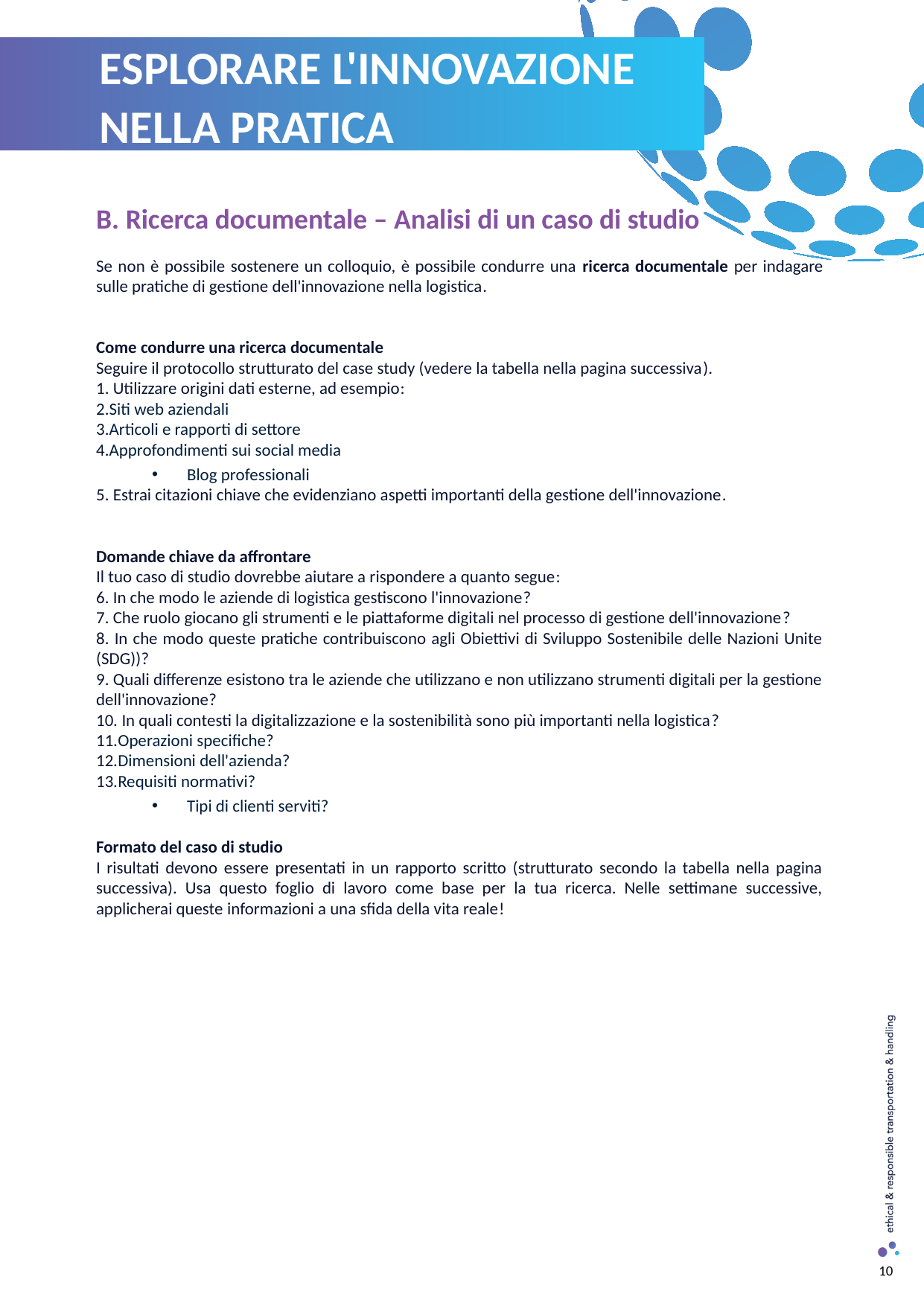

ESPLORARE L'INNOVAZIONE NELLA PRATICA
B. Ricerca documentale – Analisi di un caso di studio

Se non è possibile sostenere un colloquio, è possibile condurre una ricerca documentale per indagare sulle pratiche di gestione dell'innovazione nella logistica.

Come condurre una ricerca documentale
Seguire il protocollo strutturato del case study (vedere la tabella nella pagina successiva).
 Utilizzare origini dati esterne, ad esempio:
Siti web aziendali
Articoli e rapporti di settore
Approfondimenti sui social media
Blog professionali
 Estrai citazioni chiave che evidenziano aspetti importanti della gestione dell'innovazione.

Domande chiave da affrontare
Il tuo caso di studio dovrebbe aiutare a rispondere a quanto segue:
 In che modo le aziende di logistica gestiscono l'innovazione?
 Che ruolo giocano gli strumenti e le piattaforme digitali nel processo di gestione dell'innovazione?
 In che modo queste pratiche contribuiscono agli Obiettivi di Sviluppo Sostenibile delle Nazioni Unite (SDG))?
 Quali differenze esistono tra le aziende che utilizzano e non utilizzano strumenti digitali per la gestione dell'innovazione?
 In quali contesti la digitalizzazione e la sostenibilità sono più importanti nella logistica?
Operazioni specifiche?
Dimensioni dell'azienda?
Requisiti normativi?
Tipi di clienti serviti?

Formato del caso di studio
I risultati devono essere presentati in un rapporto scritto (strutturato secondo la tabella nella pagina successiva). Usa questo foglio di lavoro come base per la tua ricerca. Nelle settimane successive, applicherai queste informazioni a una sfida della vita reale!

10